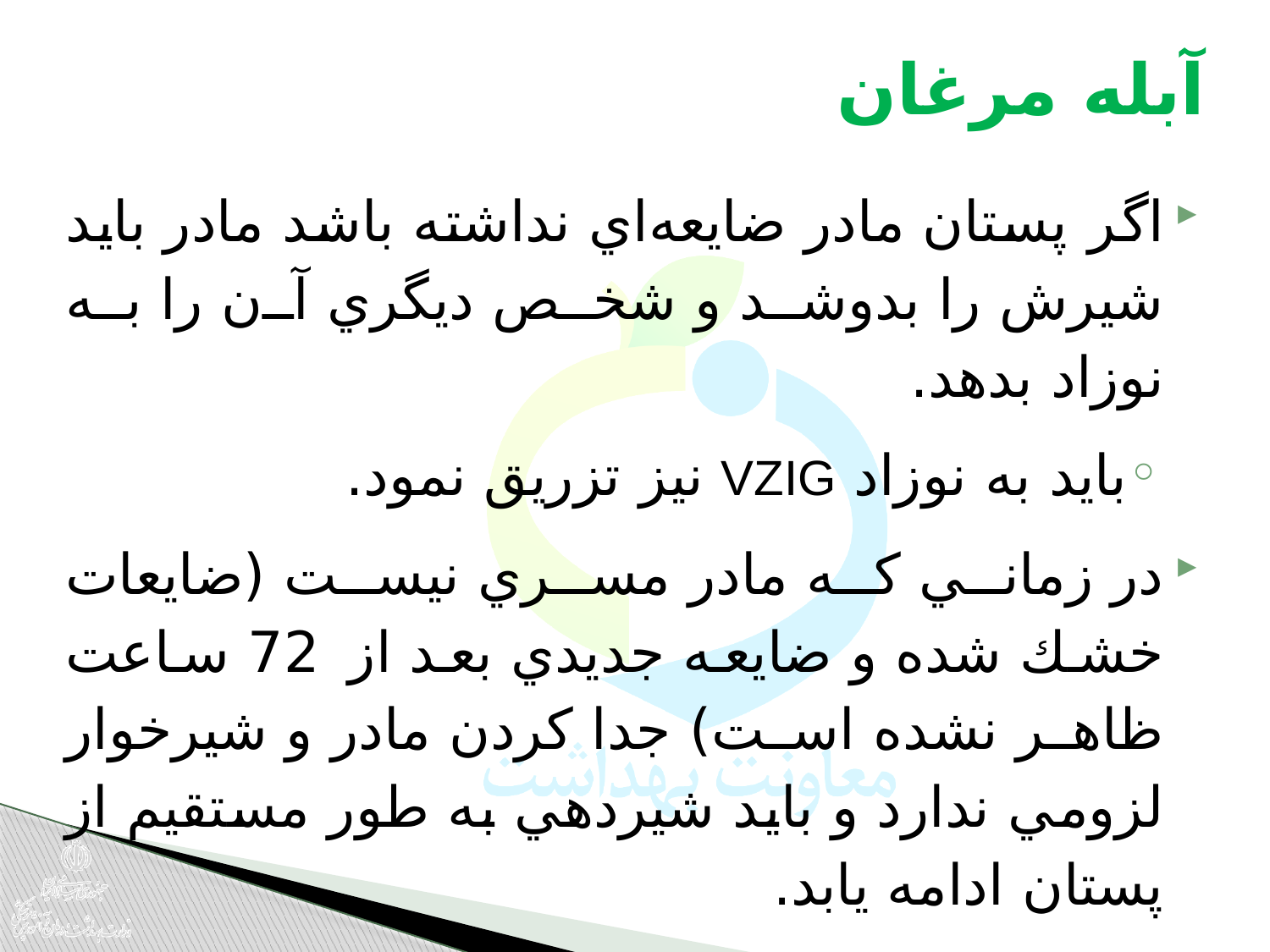

# آبله مرغان
اگر پستان مادر ضايعه‌اي نداشته باشد مادر بايد شيرش را بدوشد و شخص ديگري آن را به نوزاد بدهد.
بايد به نوزاد VZIG نیز تزريق نمود.
در زماني كه مادر مسري نيست (ضايعات خشك شده و ضايعه جديدي بعد از 72 ساعت ظاهر نشده است) جدا كردن مادر و شيرخوار لزومي ندارد و بايد شيردهي به طور مستقيم از پستان ادامه يابد.